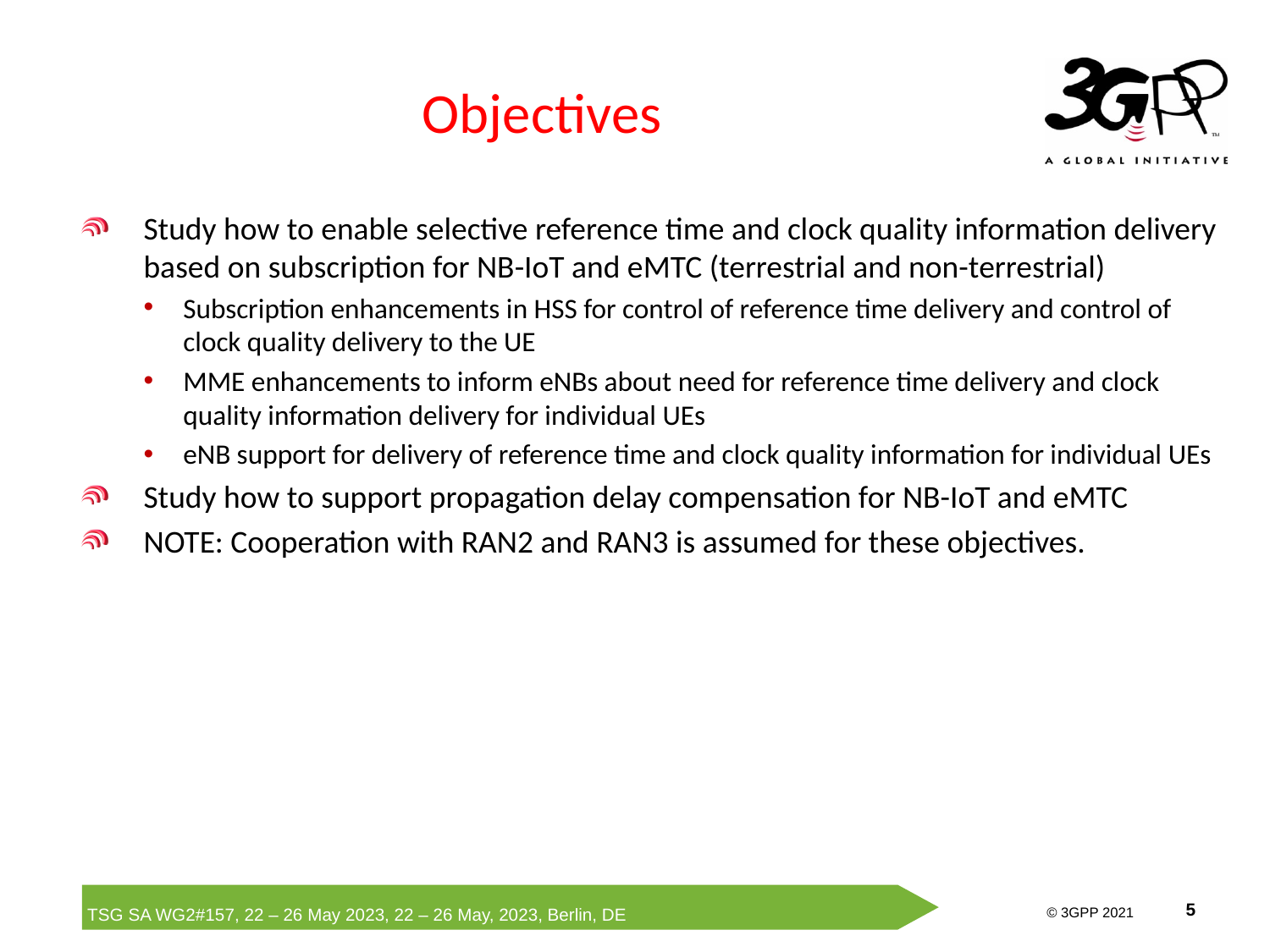

# Objectives
Study how to enable selective reference time and clock quality information delivery based on subscription for NB-IoT and eMTC (terrestrial and non-terrestrial)
Subscription enhancements in HSS for control of reference time delivery and control of clock quality delivery to the UE
MME enhancements to inform eNBs about need for reference time delivery and clock quality information delivery for individual UEs
eNB support for delivery of reference time and clock quality information for individual UEs
Study how to support propagation delay compensation for NB-IoT and eMTC
NOTE: Cooperation with RAN2 and RAN3 is assumed for these objectives.